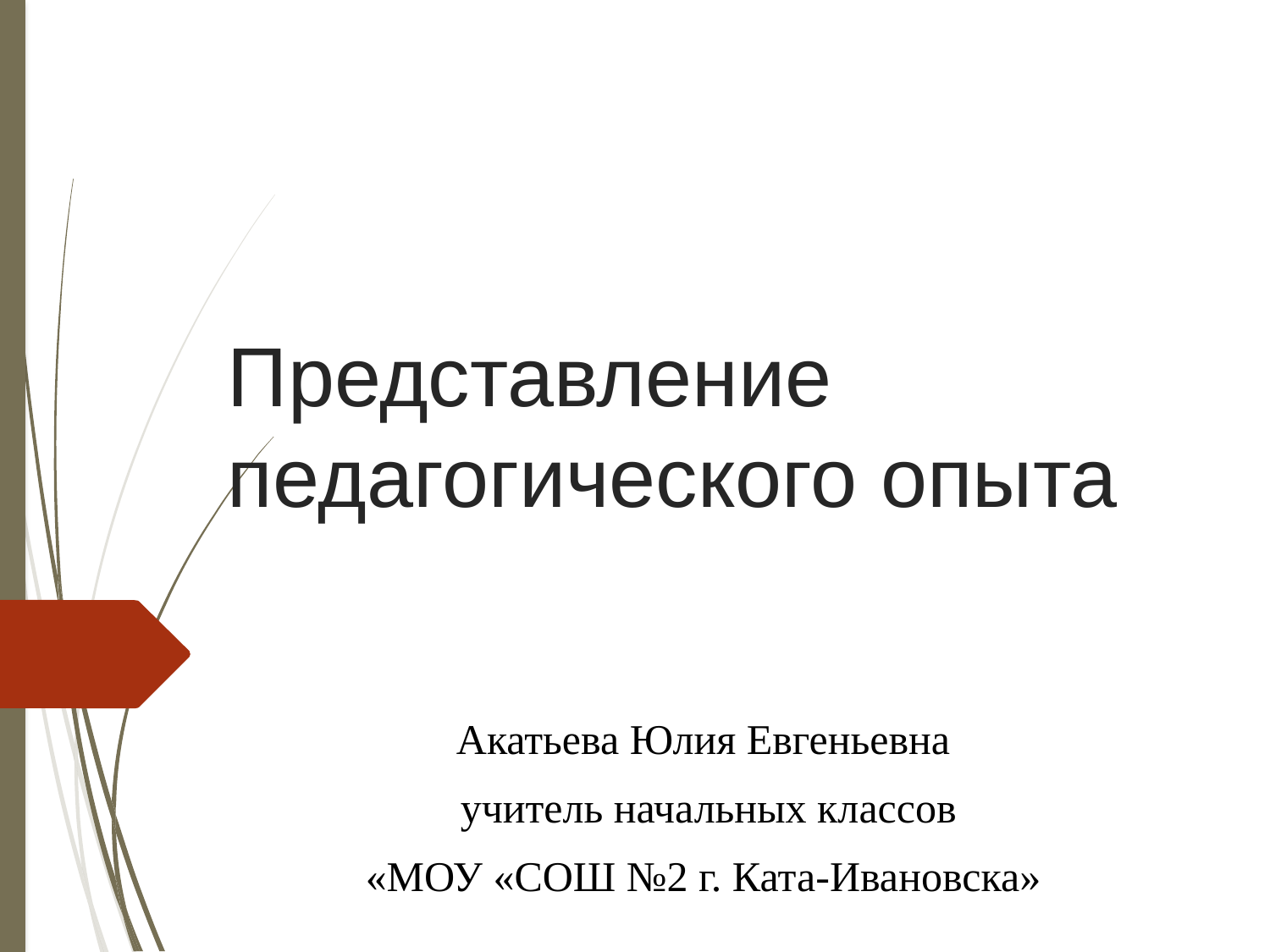

# Представление педагогического опыта
Акатьева Юлия Евгеньевна
 учитель начальных классов
«МОУ «СОШ №2 г. Ката-Ивановска»